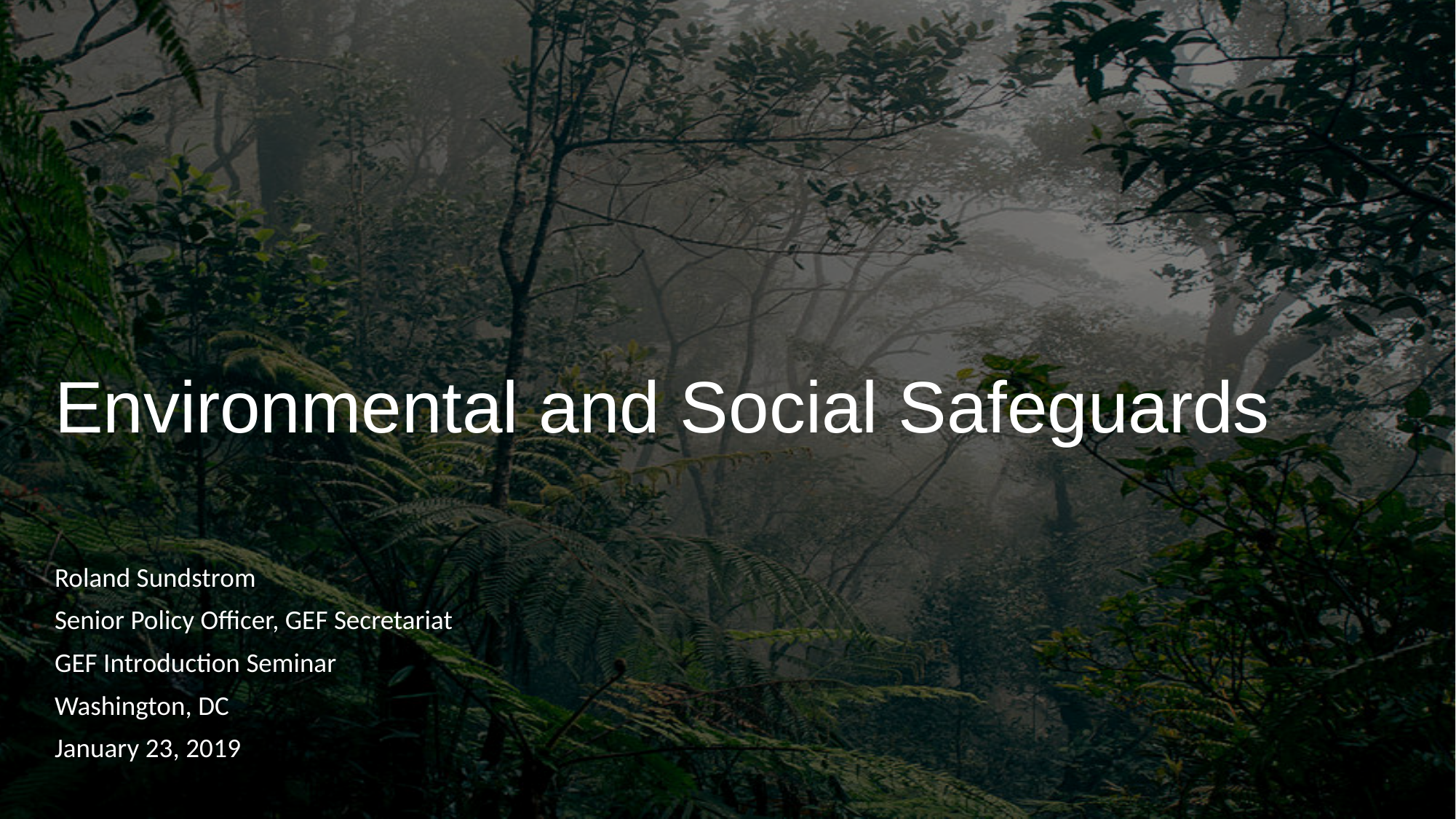

# Environmental and Social Safeguards
Roland Sundstrom
Senior Policy Officer, GEF Secretariat
GEF Introduction Seminar
Washington, DC
January 23, 2019